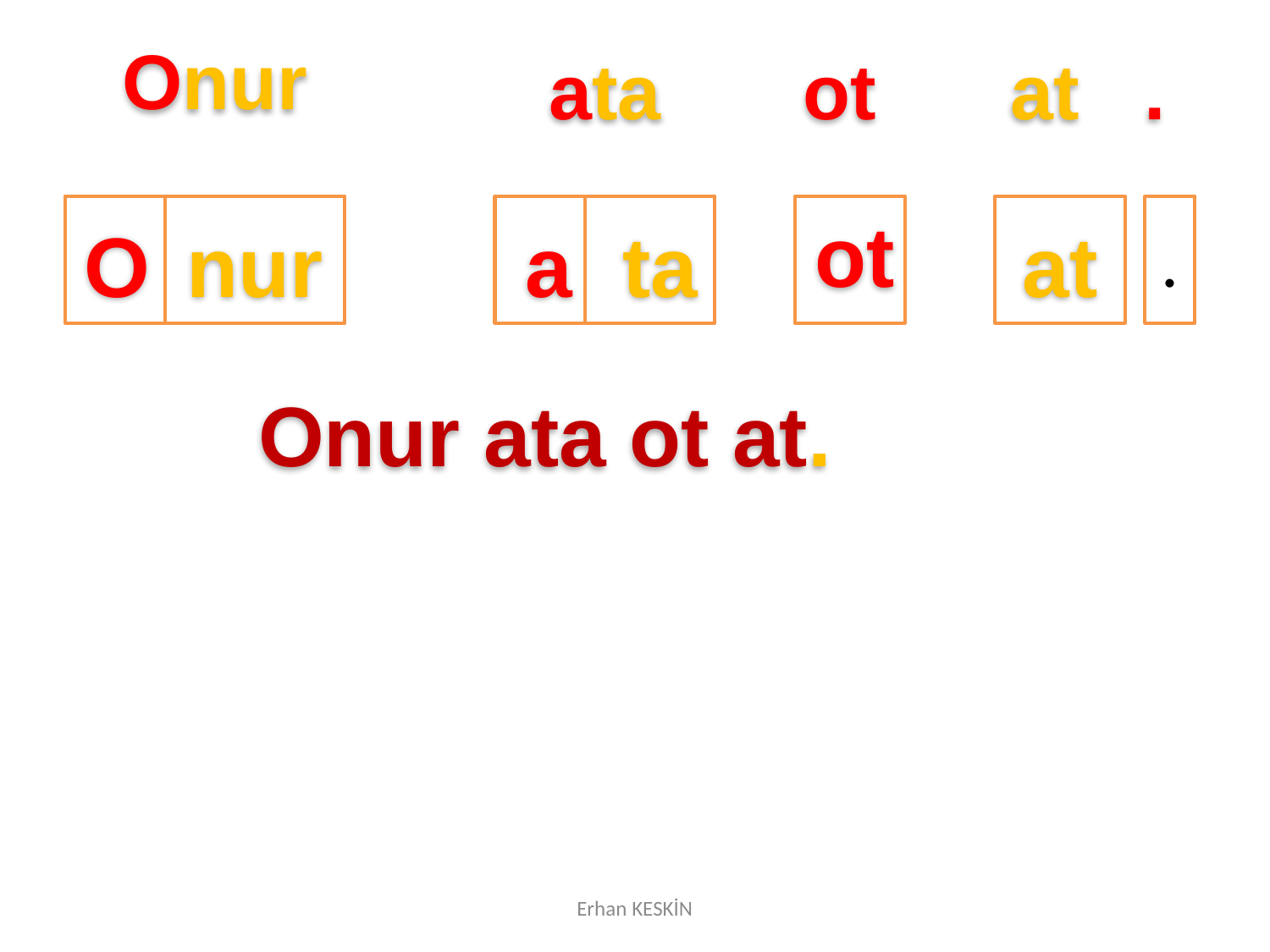

Onur
ata
ot
at
.

ot

.
O
nur
a
ta
at
Onur ata ot at.
Erhan KESKİN